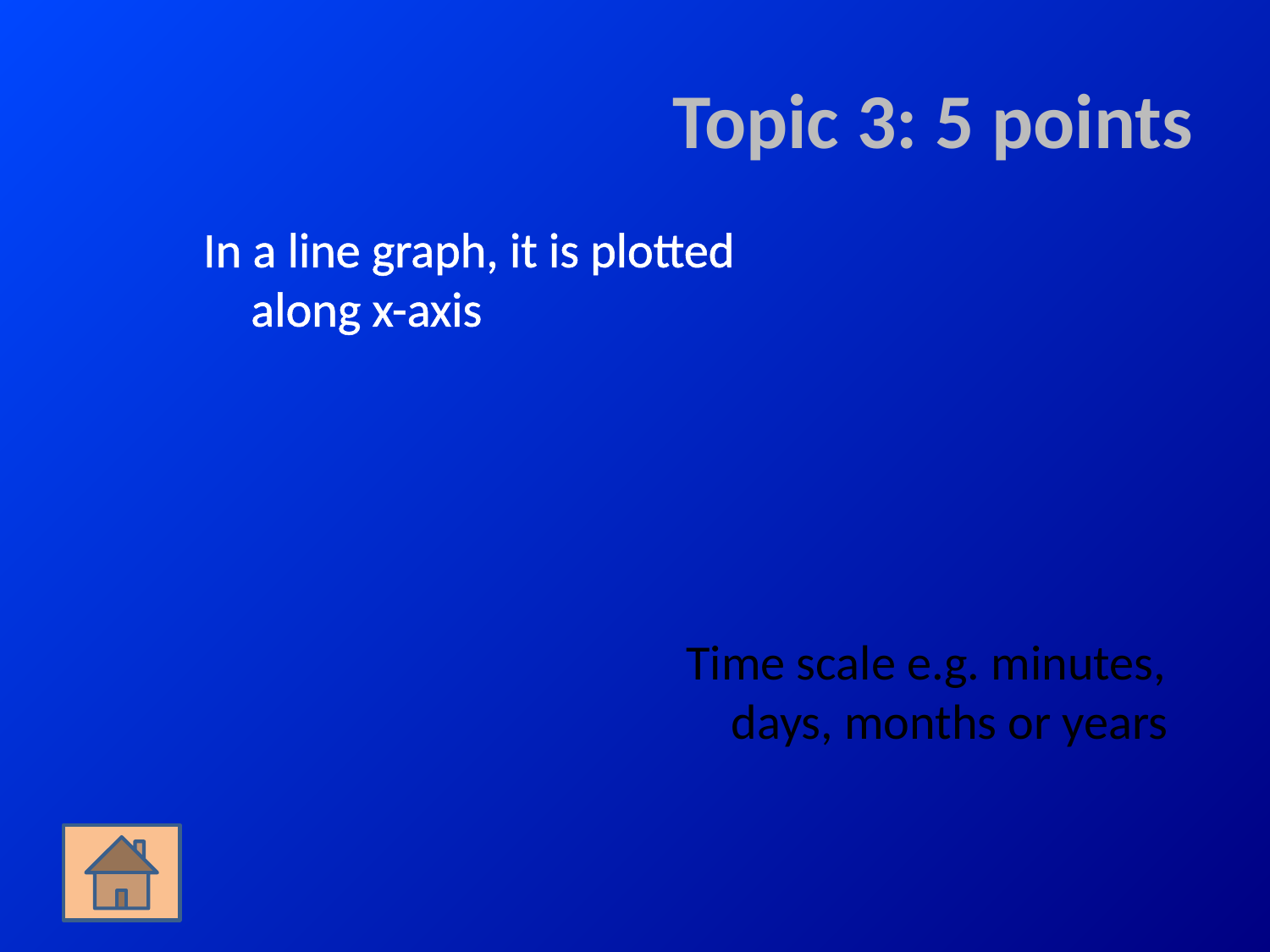

# Topic 3: 5 points
In a line graph, it is plotted along x-axis
Time scale e.g. minutes, days, months or years